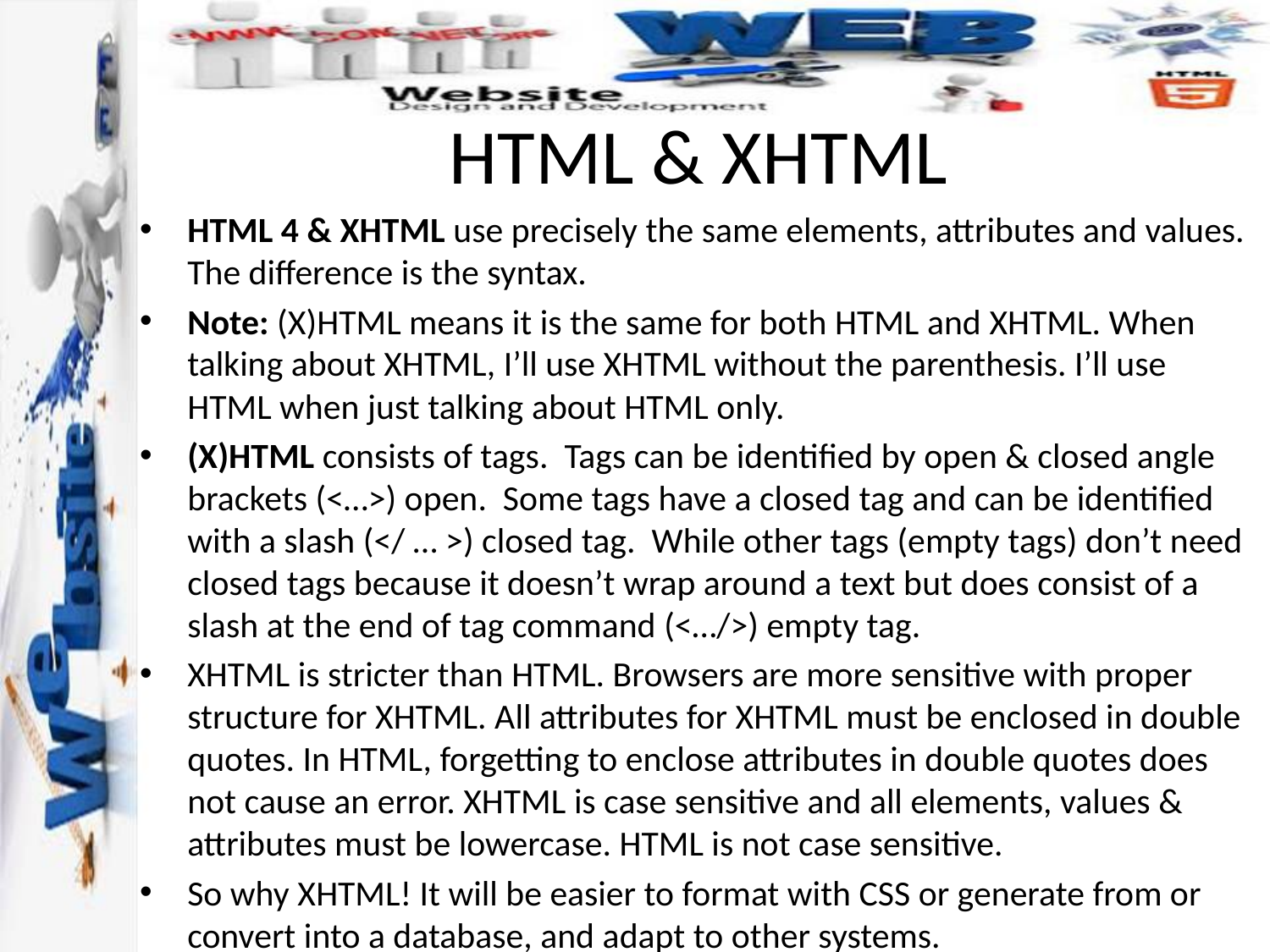

# HTML & XHTML
HTML 4 & XHTML use precisely the same elements, attributes and values. The difference is the syntax.
Note: (X)HTML means it is the same for both HTML and XHTML. When talking about XHTML, I’ll use XHTML without the parenthesis. I’ll use HTML when just talking about HTML only.
(X)HTML consists of tags.  Tags can be identified by open & closed angle brackets (<…>) open.  Some tags have a closed tag and can be identified with a slash (</ … >) closed tag.  While other tags (empty tags) don’t need closed tags because it doesn’t wrap around a text but does consist of a slash at the end of tag command (<…/>) empty tag.
XHTML is stricter than HTML. Browsers are more sensitive with proper structure for XHTML. All attributes for XHTML must be enclosed in double quotes. In HTML, forgetting to enclose attributes in double quotes does not cause an error. XHTML is case sensitive and all elements, values & attributes must be lowercase. HTML is not case sensitive.
So why XHTML! It will be easier to format with CSS or generate from or convert into a database, and adapt to other systems.